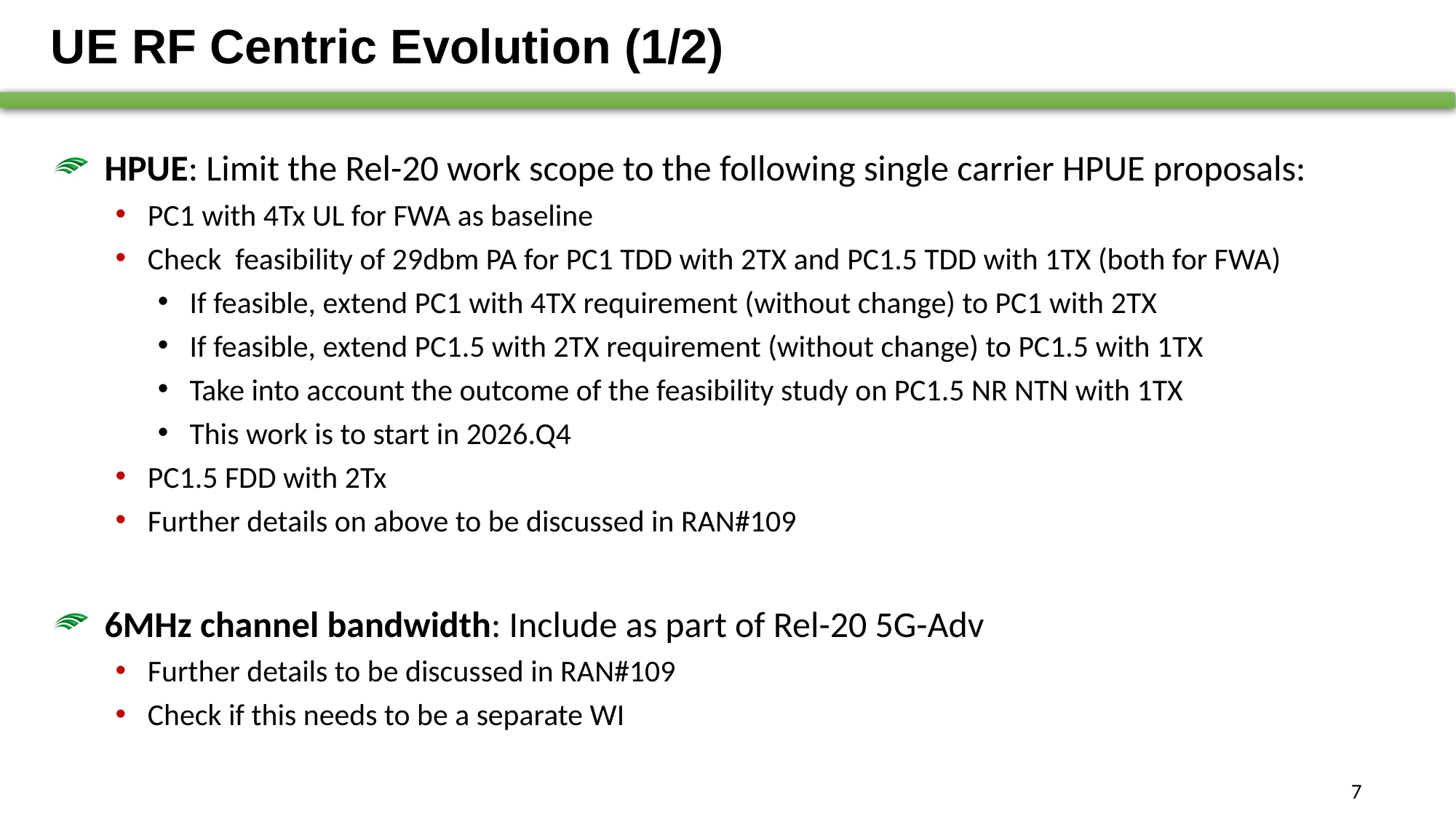

# UE RF Centric Evolution (1/2)
HPUE: Limit the Rel-20 work scope to the following single carrier HPUE proposals:
PC1 with 4Tx UL for FWA as baseline
Check  feasibility of 29dbm PA for PC1 TDD with 2TX and PC1.5 TDD with 1TX (both for FWA)
If feasible, extend PC1 with 4TX requirement (without change) to PC1 with 2TX
If feasible, extend PC1.5 with 2TX requirement (without change) to PC1.5 with 1TX
Take into account the outcome of the feasibility study on PC1.5 NR NTN with 1TX
This work is to start in 2026.Q4
PC1.5 FDD with 2Tx
Further details on above to be discussed in RAN#109

6MHz channel bandwidth: Include as part of Rel-20 5G-Adv
Further details to be discussed in RAN#109
Check if this needs to be a separate WI